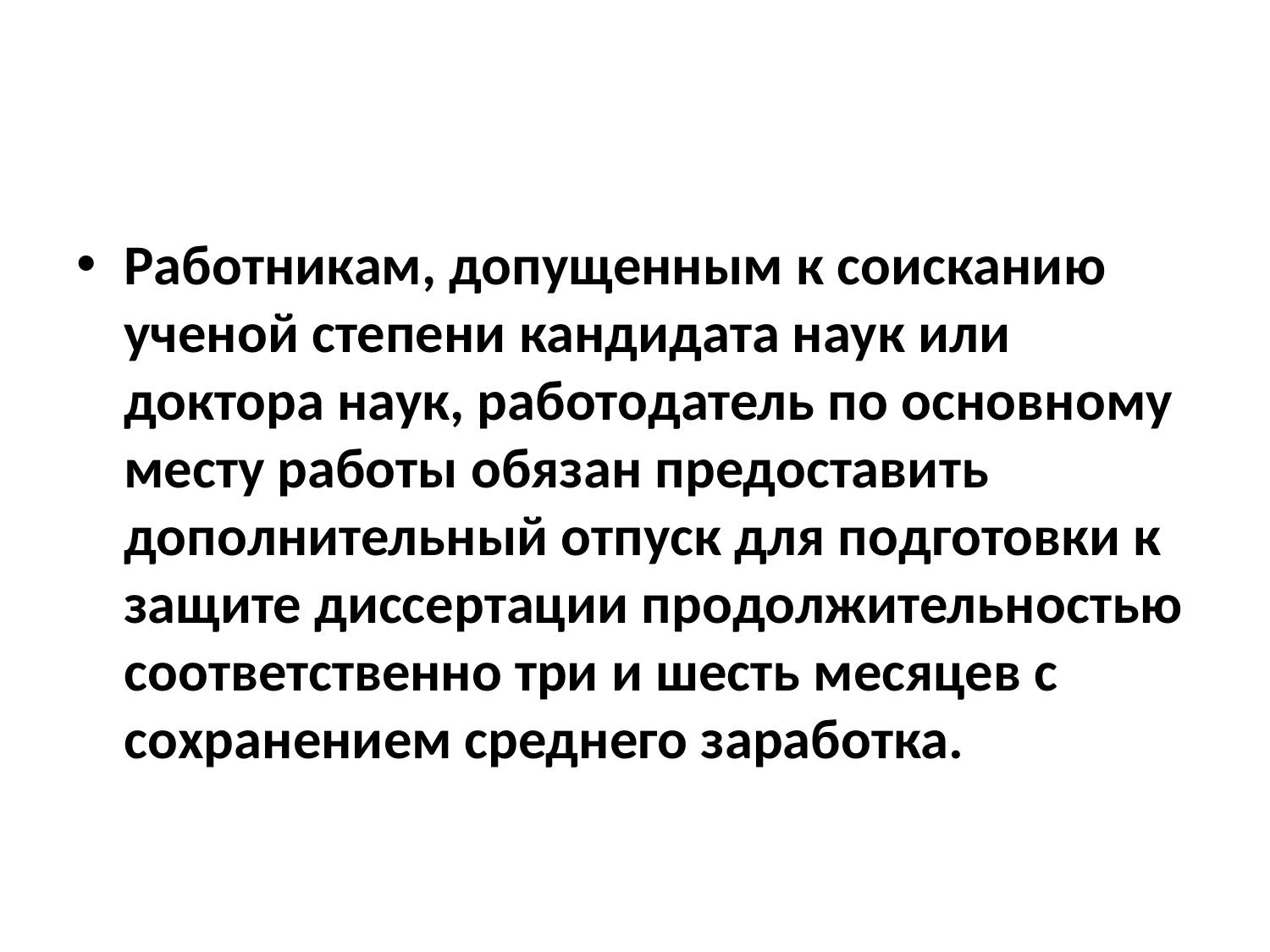

#
Работникам, допущенным к соисканию ученой степени кандидата наук или доктора наук, работодатель по основному месту работы обязан предоставить дополнительный отпуск для подготовки к защите диссертации продолжительностью соответственно три и шесть месяцев с сохранением среднего заработка.